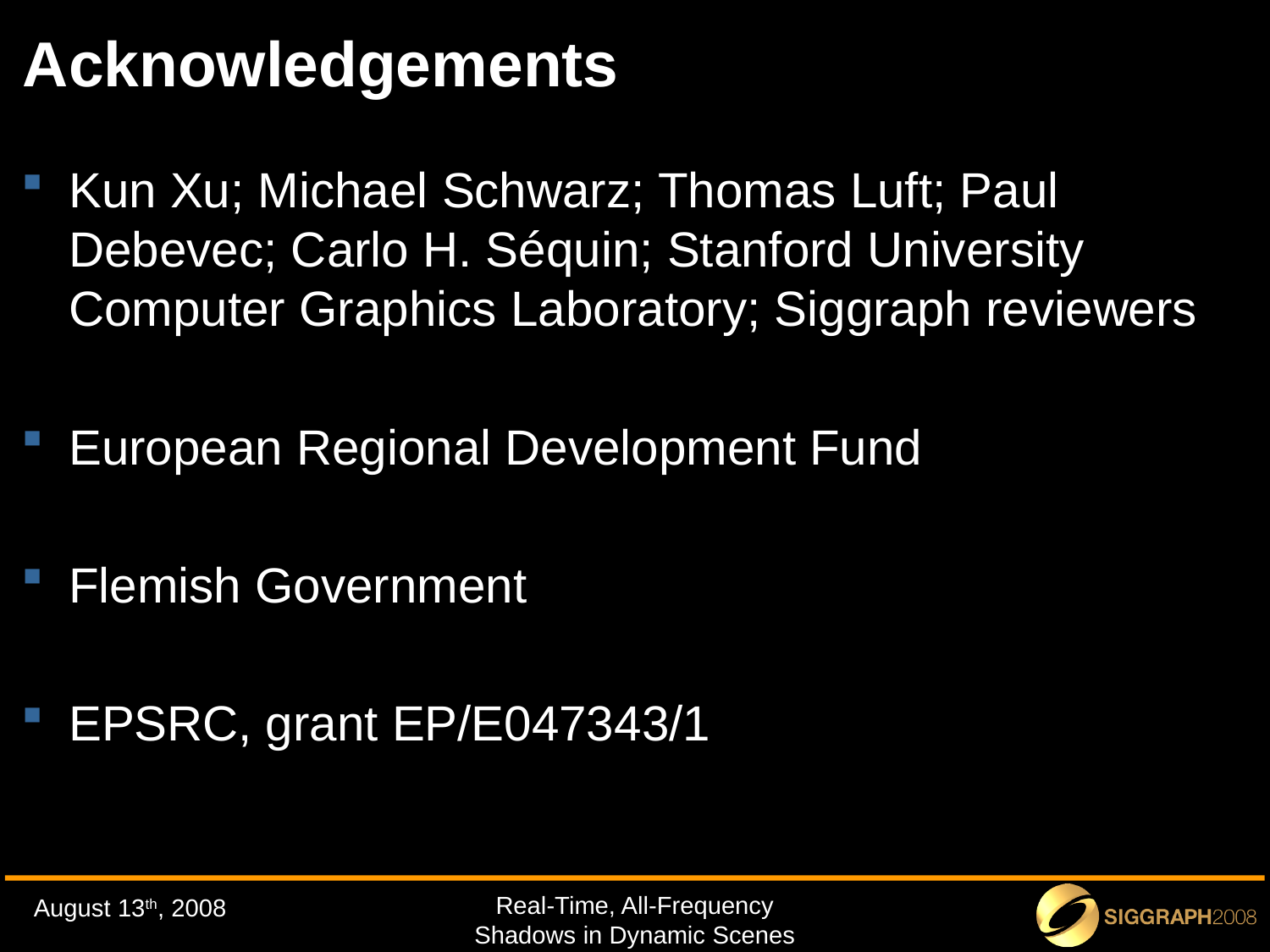

# Acknowledgements
Kun Xu; Michael Schwarz; Thomas Luft; Paul Debevec; Carlo H. Séquin; Stanford University Computer Graphics Laboratory; Siggraph reviewers

European Regional Development Fund

Flemish Government

EPSRC, grant EP/E047343/1